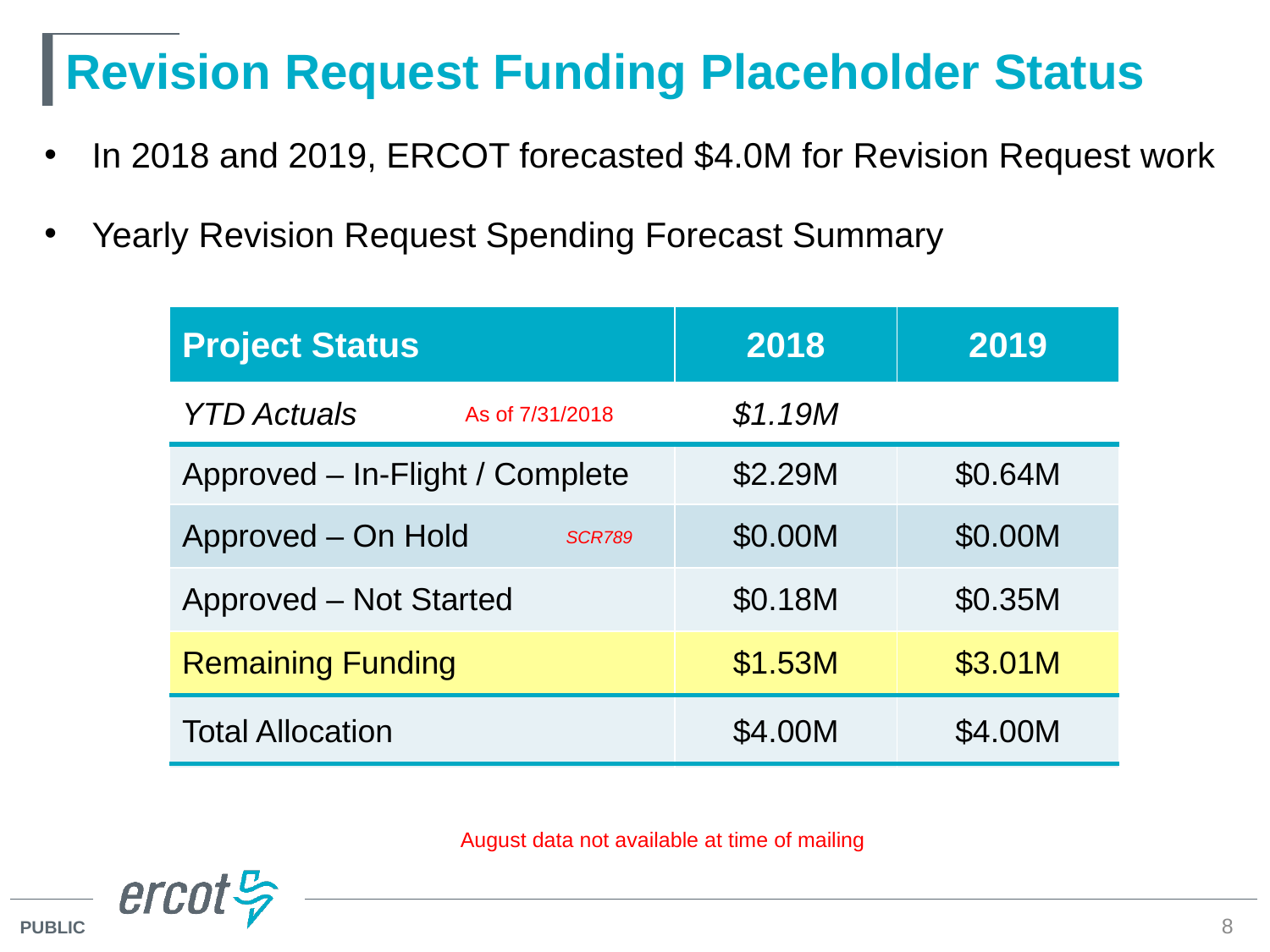

# Revision Request Funding Placeholder Status
In 2018 and 2019, ERCOT forecasted $4.0M for Revision Request work

Yearly Revision Request Spending Forecast Summary
| Project Status | 2018 | 2019 |
| --- | --- | --- |
| YTD Actuals | $1.19M |  |
| Approved – In-Flight / Complete | $2.29M | $0.64M |
| Approved – On Hold | $0.00M | $0.00M |
| Approved – Not Started | $0.18M | $0.35M |
| Remaining Funding | $1.53M | $3.01M |
| Total Allocation | $4.00M | $4.00M |
As of 7/31/2018
SCR789
August data not available at time of mailing
8